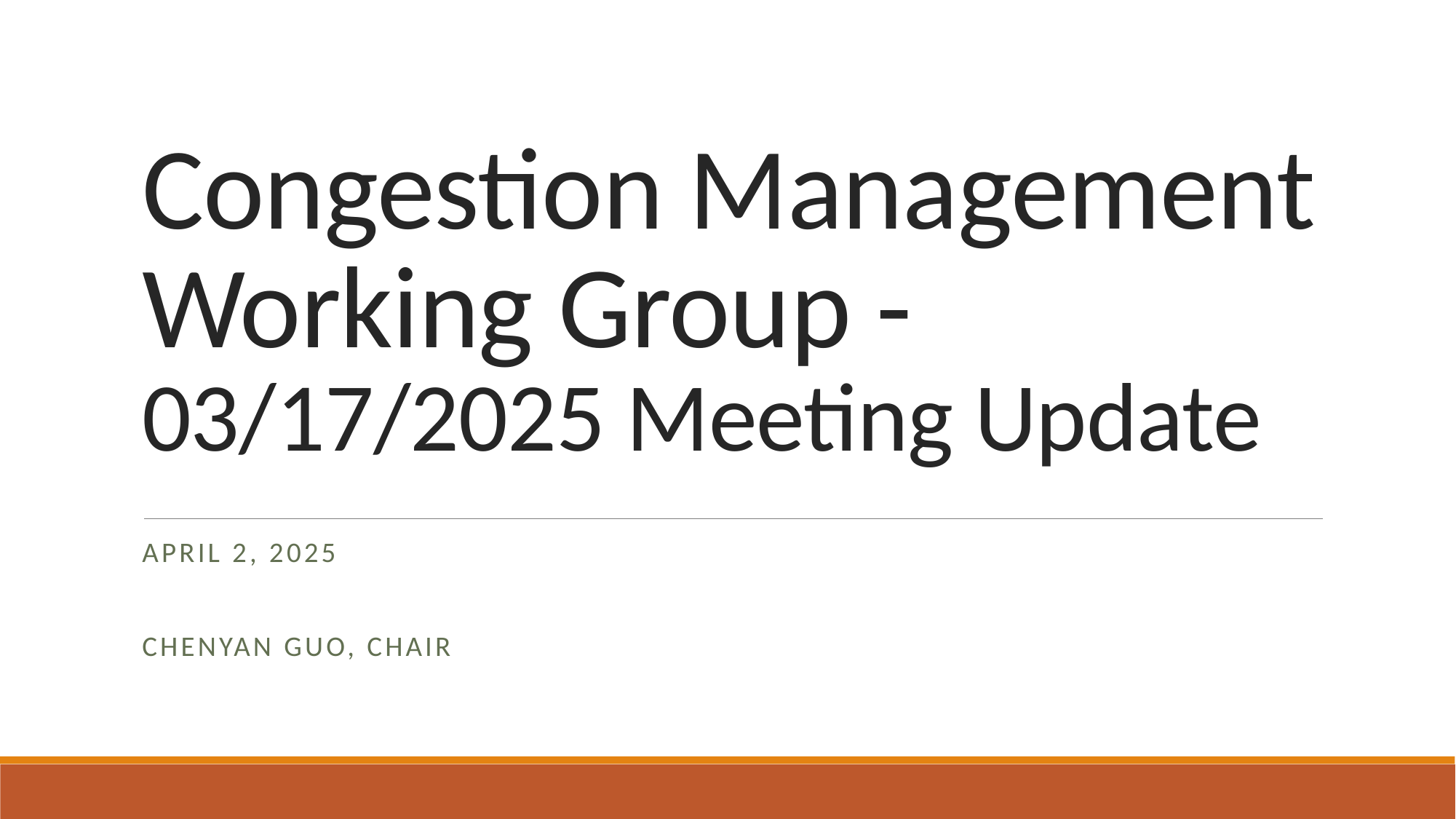

# Congestion Management Working Group - 03/17/2025 Meeting Update
APRIL 2, 2025

Chenyan Guo, chair